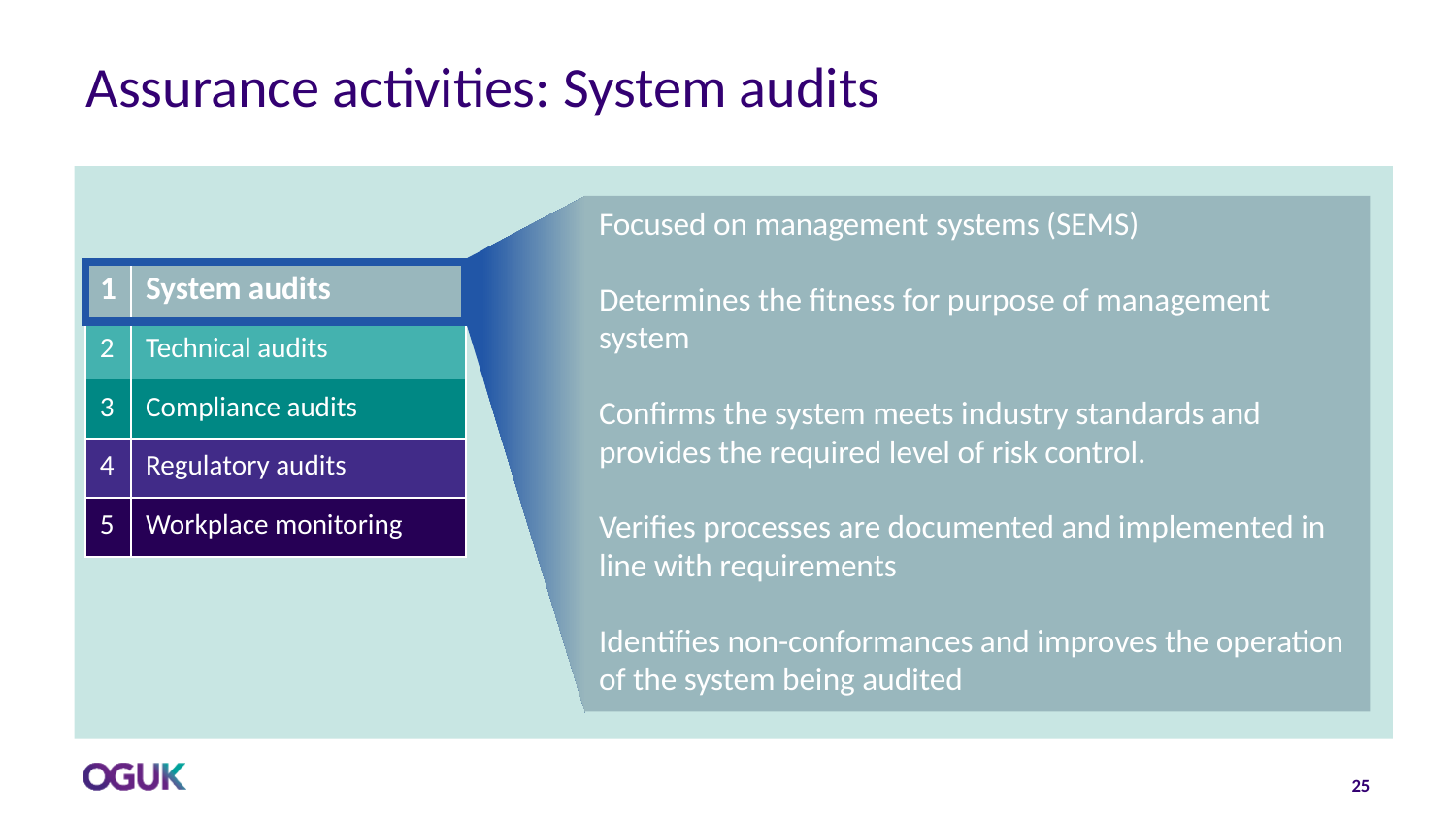

# Assurance activities: System audits

Focused on management systems (SEMS)
Determines the fitness for purpose of management system
Confirms the system meets industry standards and provides the required level of risk control.
Verifies processes are documented and implemented in line with requirements
Identifies non-conformances and improves the operation of the system being audited
| 1 | System audits |
| --- | --- |
| 2 | Technical audits |
| 3 | Compliance audits |
| 4 | Regulatory audits |
| 5 | Workplace monitoring |

25